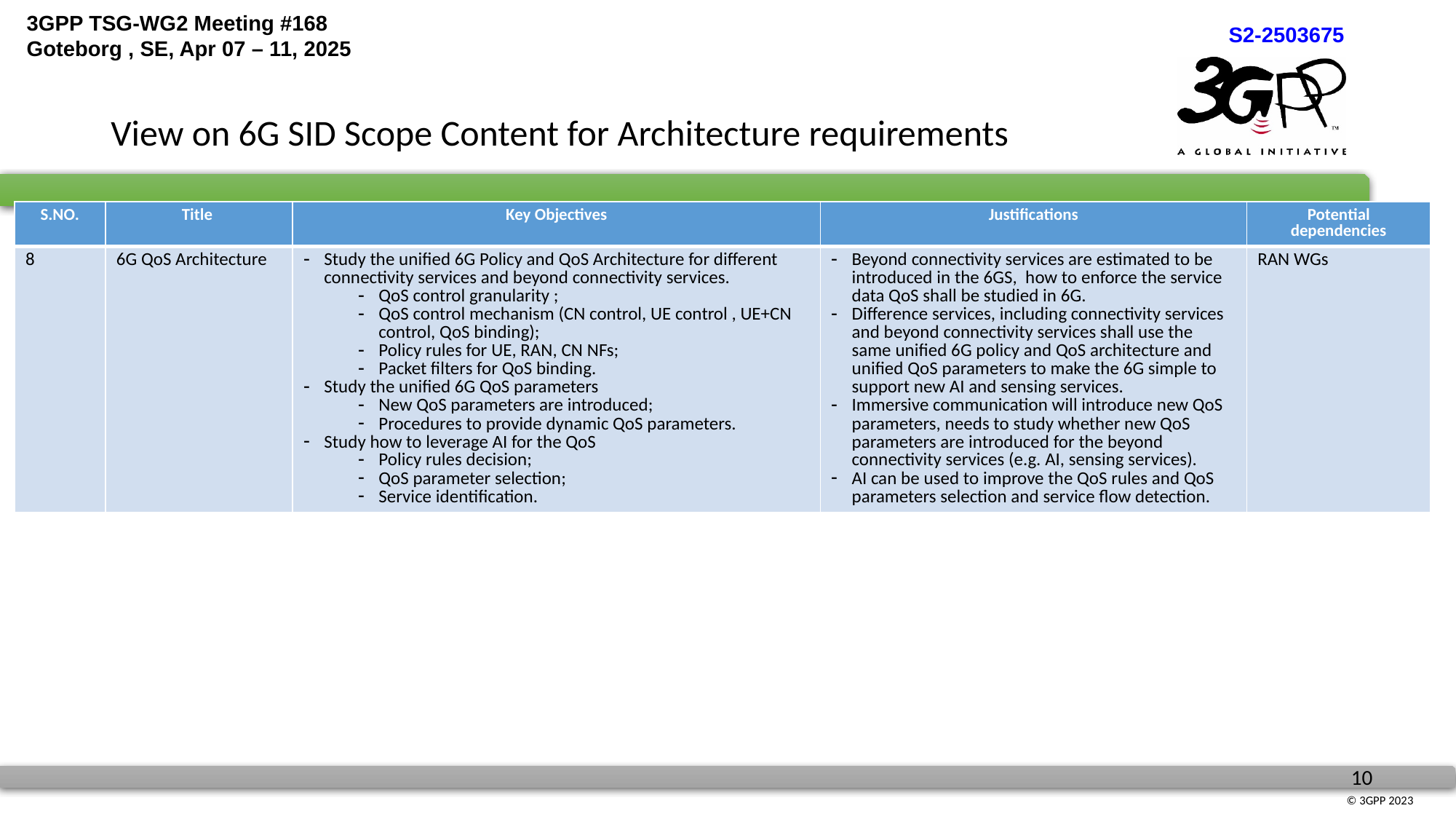

# View on 6G SID Scope Content for Architecture requirements
| S.NO. | Title | Key Objectives | Justifications | Potential dependencies |
| --- | --- | --- | --- | --- |
| 8 | 6G QoS Architecture | Study the unified 6G Policy and QoS Architecture for different connectivity services and beyond connectivity services. QoS control granularity ; QoS control mechanism (CN control, UE control , UE+CN control, QoS binding); Policy rules for UE, RAN, CN NFs; Packet filters for QoS binding. Study the unified 6G QoS parameters New QoS parameters are introduced; Procedures to provide dynamic QoS parameters. Study how to leverage AI for the QoS Policy rules decision; QoS parameter selection; Service identification. | Beyond connectivity services are estimated to be introduced in the 6GS, how to enforce the service data QoS shall be studied in 6G. Difference services, including connectivity services and beyond connectivity services shall use the same unified 6G policy and QoS architecture and unified QoS parameters to make the 6G simple to support new AI and sensing services. Immersive communication will introduce new QoS parameters, needs to study whether new QoS parameters are introduced for the beyond connectivity services (e.g. AI, sensing services). AI can be used to improve the QoS rules and QoS parameters selection and service flow detection. | RAN WGs |